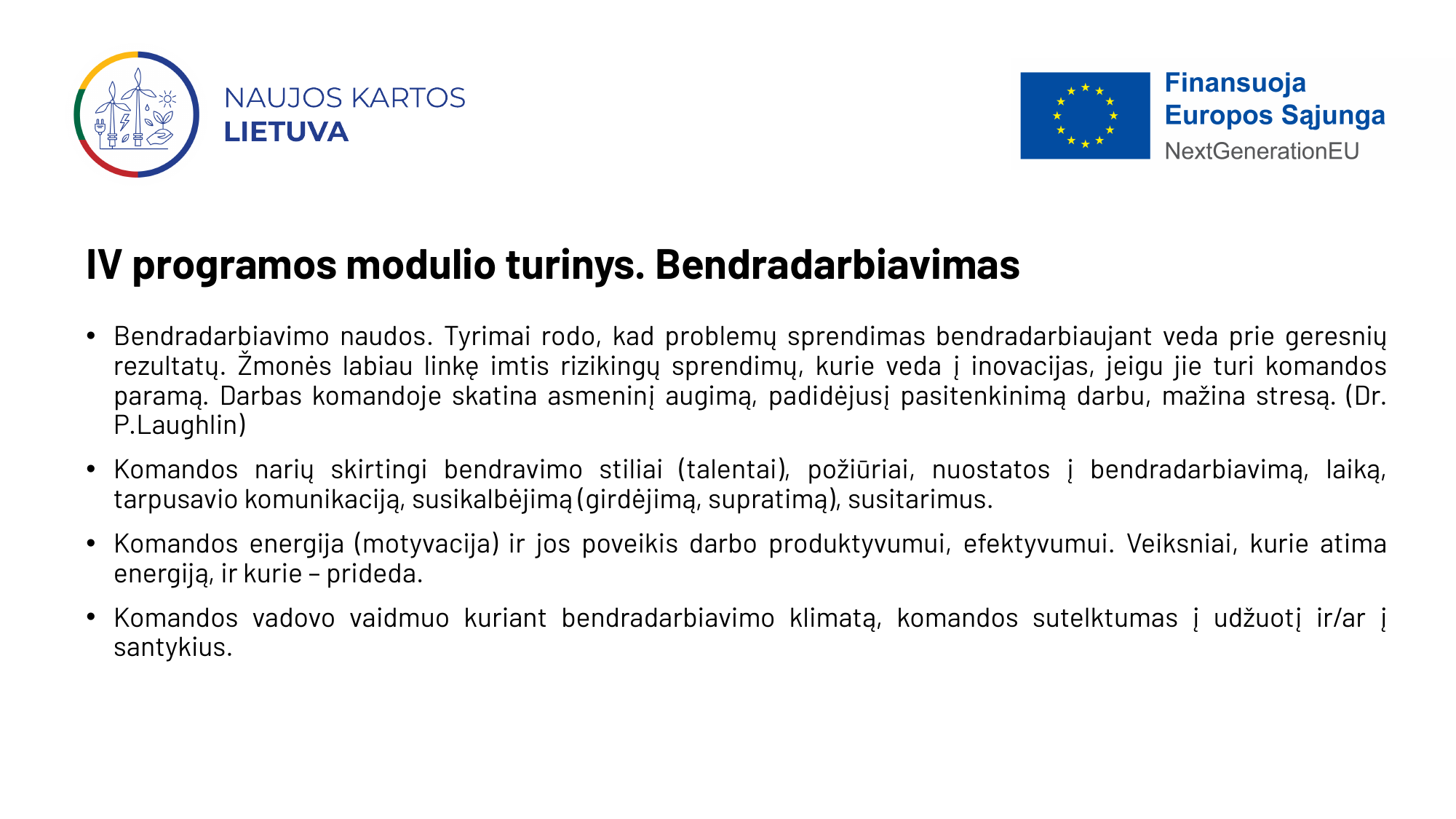

# IV programos modulio turinys. Bendradarbiavimas
Bendradarbiavimo naudos. Tyrimai rodo, kad problemų sprendimas bendradarbiaujant veda prie geresnių rezultatų. Žmonės labiau linkę imtis rizikingų sprendimų, kurie veda į inovacijas, jeigu jie turi komandos paramą. Darbas komandoje skatina asmeninį augimą, padidėjusį pasitenkinimą darbu, mažina stresą. (Dr. P.Laughlin)
Komandos narių skirtingi bendravimo stiliai (talentai), požiūriai, nuostatos į bendradarbiavimą, laiką, tarpusavio komunikaciją, susikalbėjimą (girdėjimą, supratimą), susitarimus.
Komandos energija (motyvacija) ir jos poveikis darbo produktyvumui, efektyvumui. Veiksniai, kurie atima energiją, ir kurie – prideda.
Komandos vadovo vaidmuo kuriant bendradarbiavimo klimatą, komandos sutelktumas į udžuotį ir/ar į santykius.